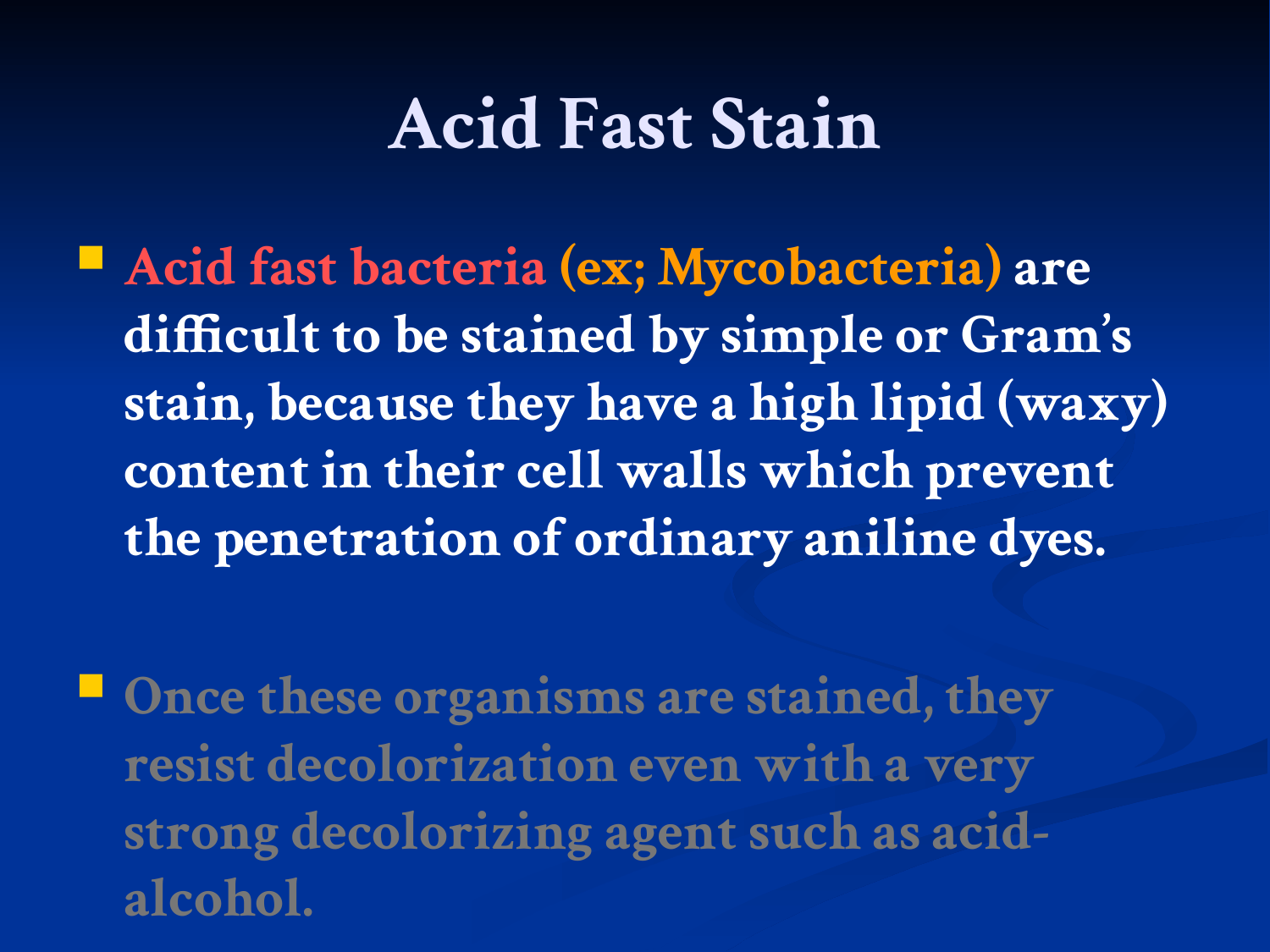

# Acid Fast Stain
Acid fast bacteria (ex; Mycobacteria) are difficult to be stained by simple or Gram’s stain, because they have a high lipid (waxy) content in their cell walls which prevent the penetration of ordinary aniline dyes.

Once these organisms are stained, they resist decolorization even with a very strong decolorizing agent such as acid-alcohol.